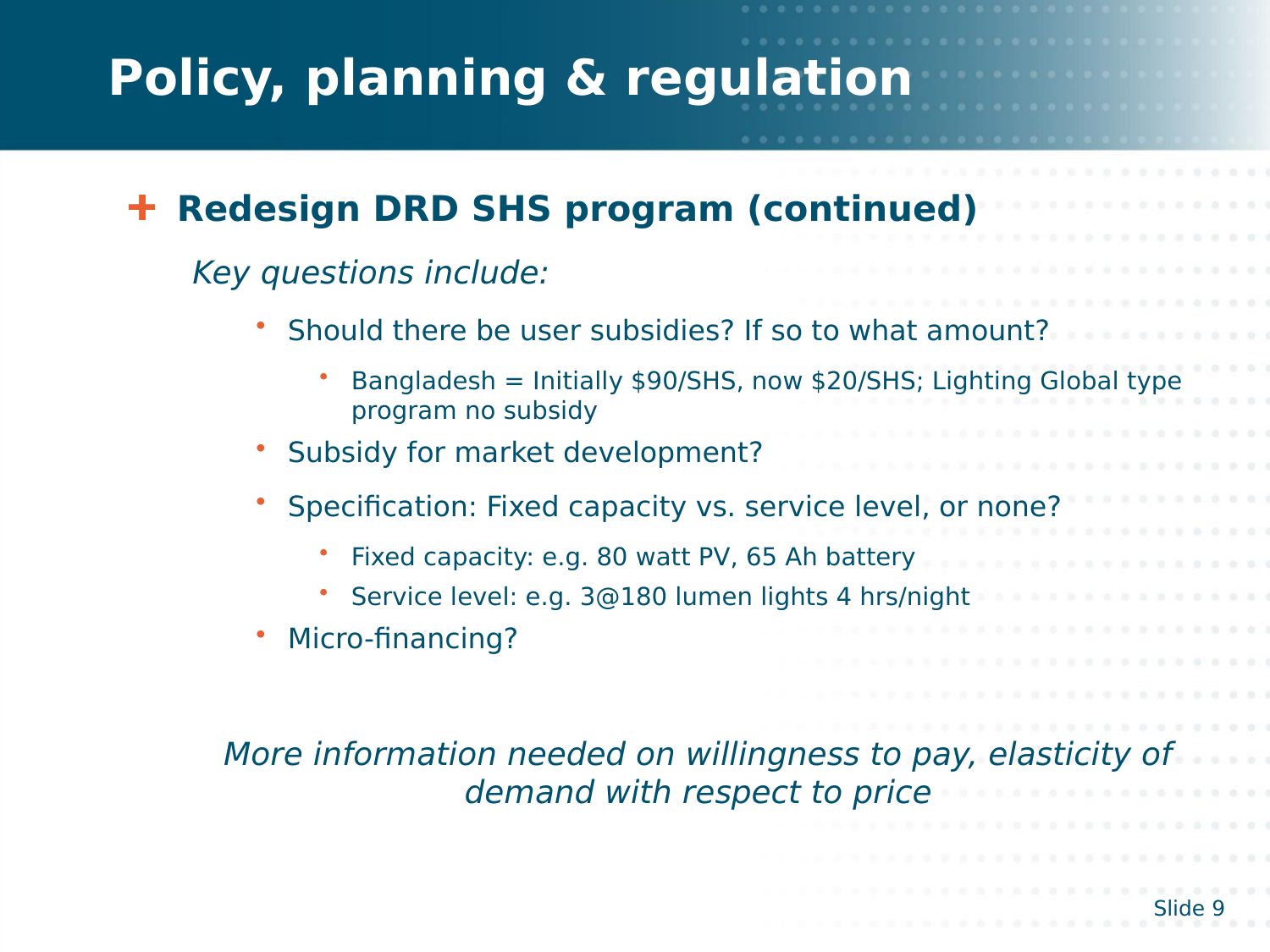

# Policy, planning & regulation
Redesign DRD SHS program (continued)
Key questions include:
Should there be user subsidies? If so to what amount?
Bangladesh = Initially $90/SHS, now $20/SHS; Lighting Global type program no subsidy
Subsidy for market development?
Specification: Fixed capacity vs. service level, or none?
Fixed capacity: e.g. 80 watt PV, 65 Ah battery
Service level: e.g. 3@180 lumen lights 4 hrs/night
Micro-financing?

More information needed on willingness to pay, elasticity of demand with respect to price

9